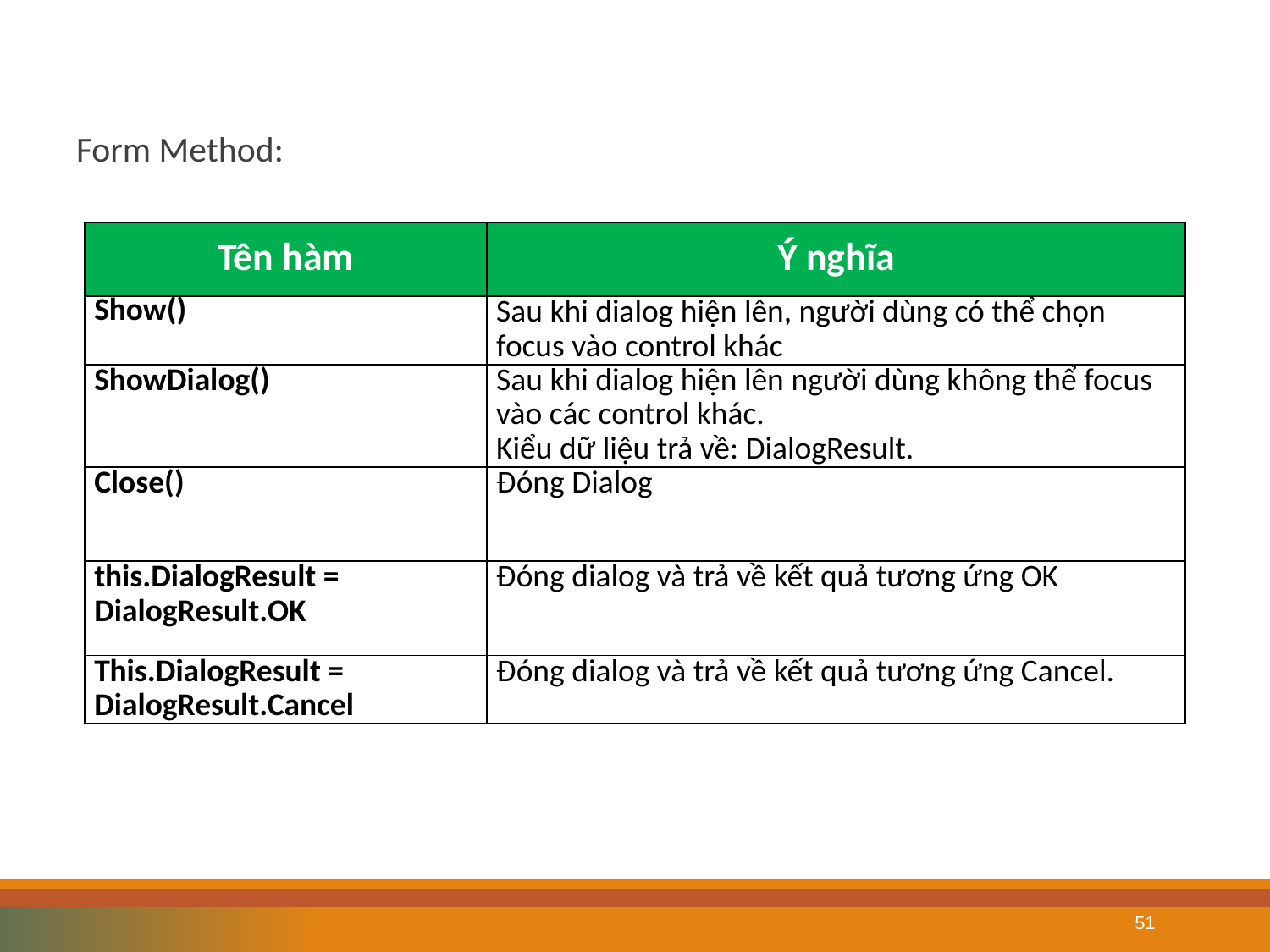

#
Form Method:
| Tên hàm | Ý nghĩa |
| --- | --- |
| Show() | Sau khi dialog hiện lên, người dùng có thể chọn focus vào control khác |
| ShowDialog() | Sau khi dialog hiện lên người dùng không thể focus vào các control khác. Kiểu dữ liệu trả về: DialogResult. |
| Close() | Đóng Dialog |
| this.DialogResult = DialogResult.OK | Đóng dialog và trả về kết quả tương ứng OK |
| This.DialogResult = DialogResult.Cancel | Đóng dialog và trả về kết quả tương ứng Cancel. |

51